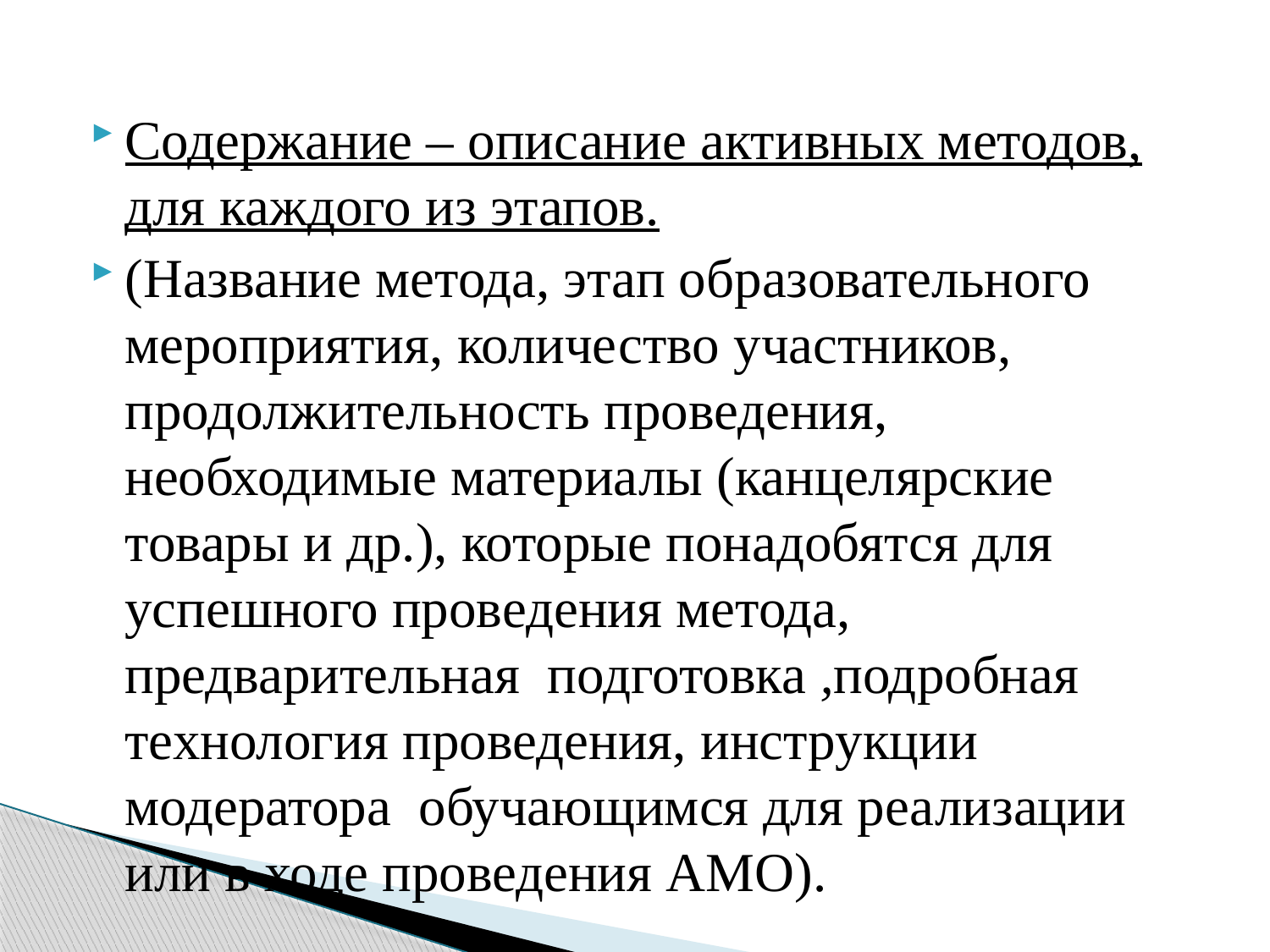

Содержание – описание активных методов, для каждого из этапов.
(Название метода, этап образовательного мероприятия, количество участников, продолжительность проведения, необходимые материалы (канцелярские товары и др.), которые понадобятся для успешного проведения метода, предварительная  подготовка ,подробная технология проведения, инструкции модератора  обучающимся для реализации или в ходе проведения АМО).